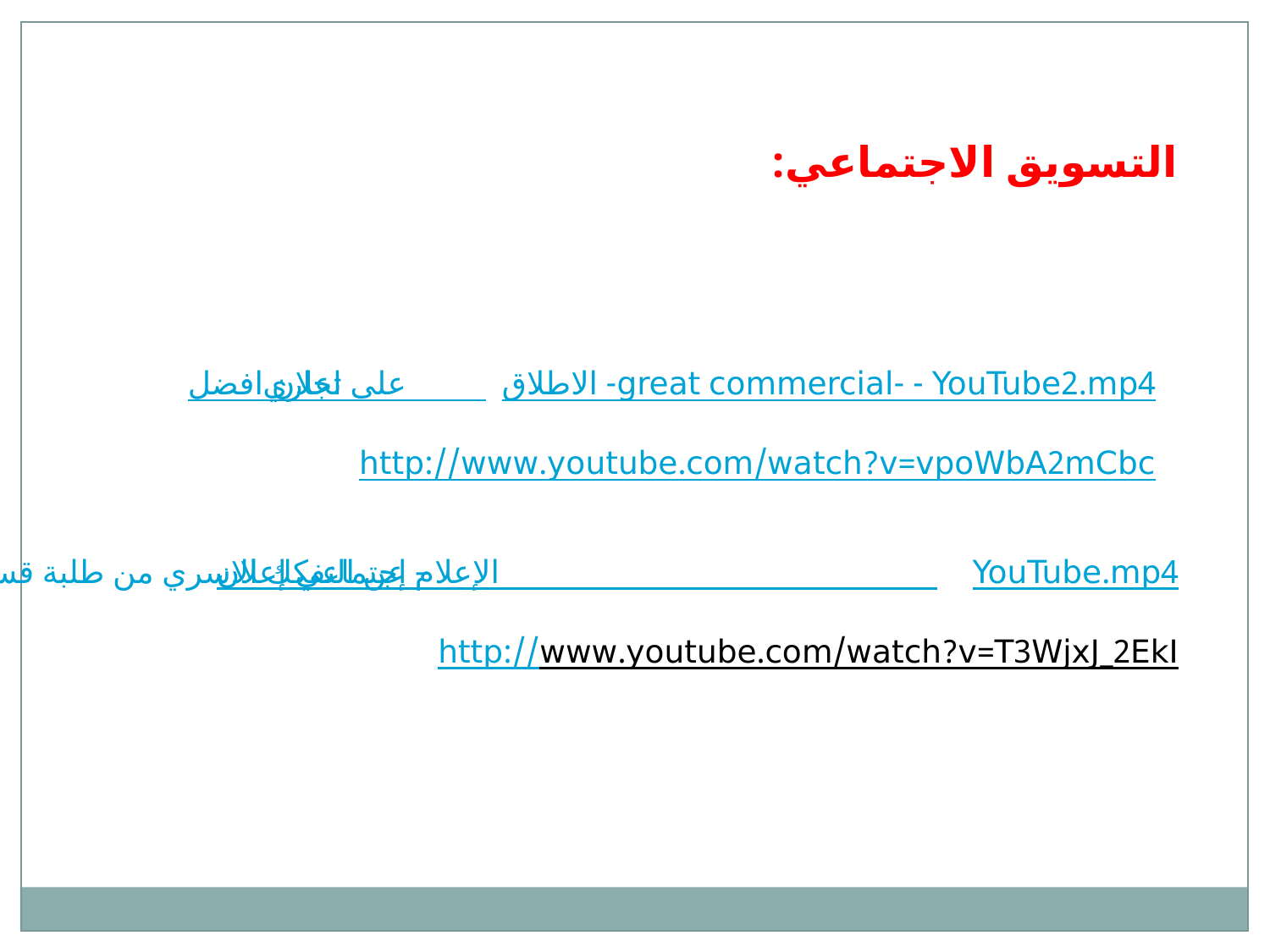

التسويق الاجتماعي:
افضل اعلان تجاري على الاطلاق -great commercial- - YouTube2.mp4

http://www.youtube.com/watch?v=vpoWbA2mCbc

إعلان إجتماعي عن التفكك الاسري من طلبة قسم الإعلام - YouTube.mp4

http://www.youtube.com/watch?v=T3WjxJ_2EkI